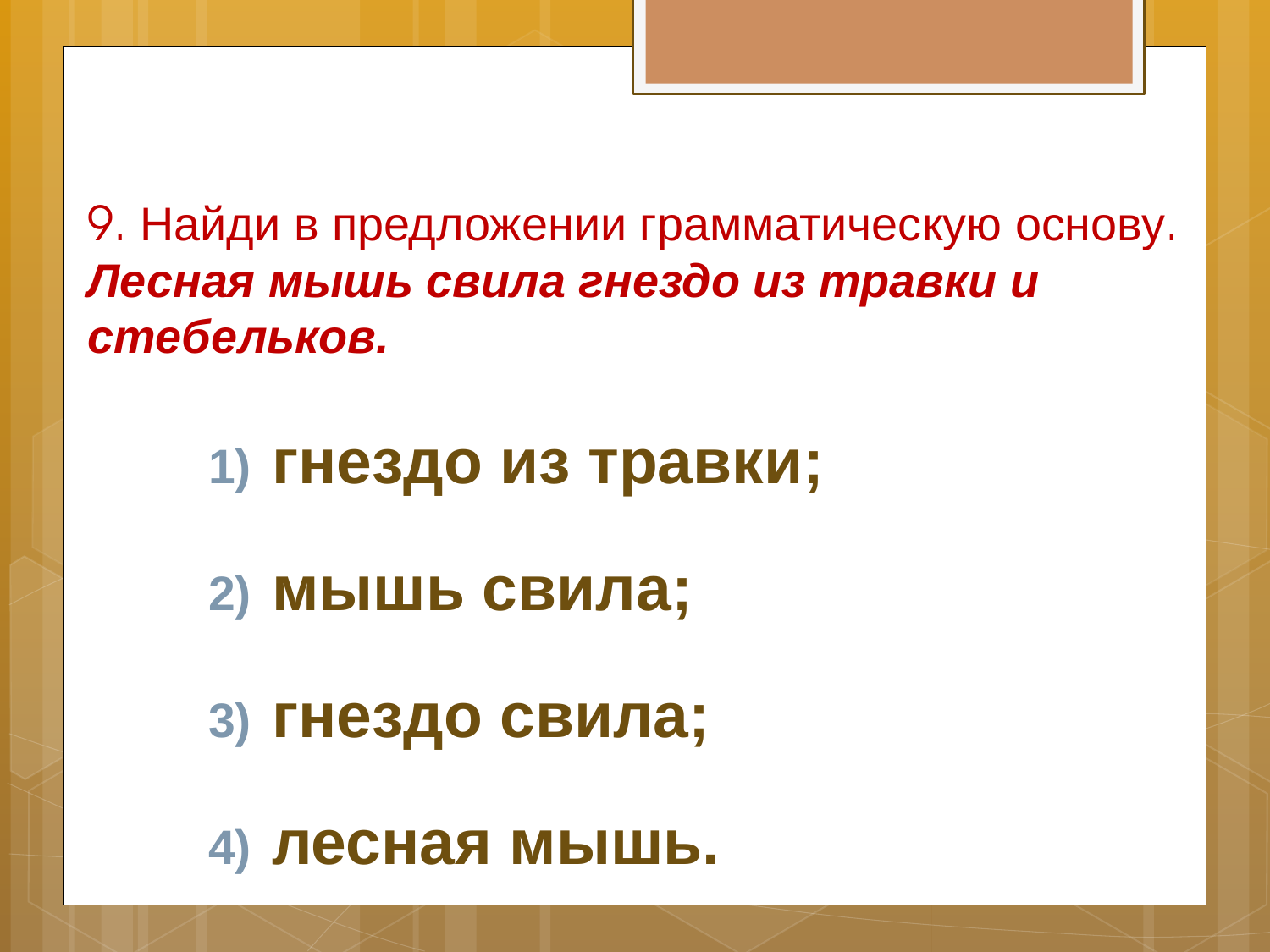

# 9. Найди в предложении грамматическую основу. Лесная мышь свила гнездо из травки и стебельков.
гнездо из травки;
мышь свила;
гнездо свила;
лесная мышь.